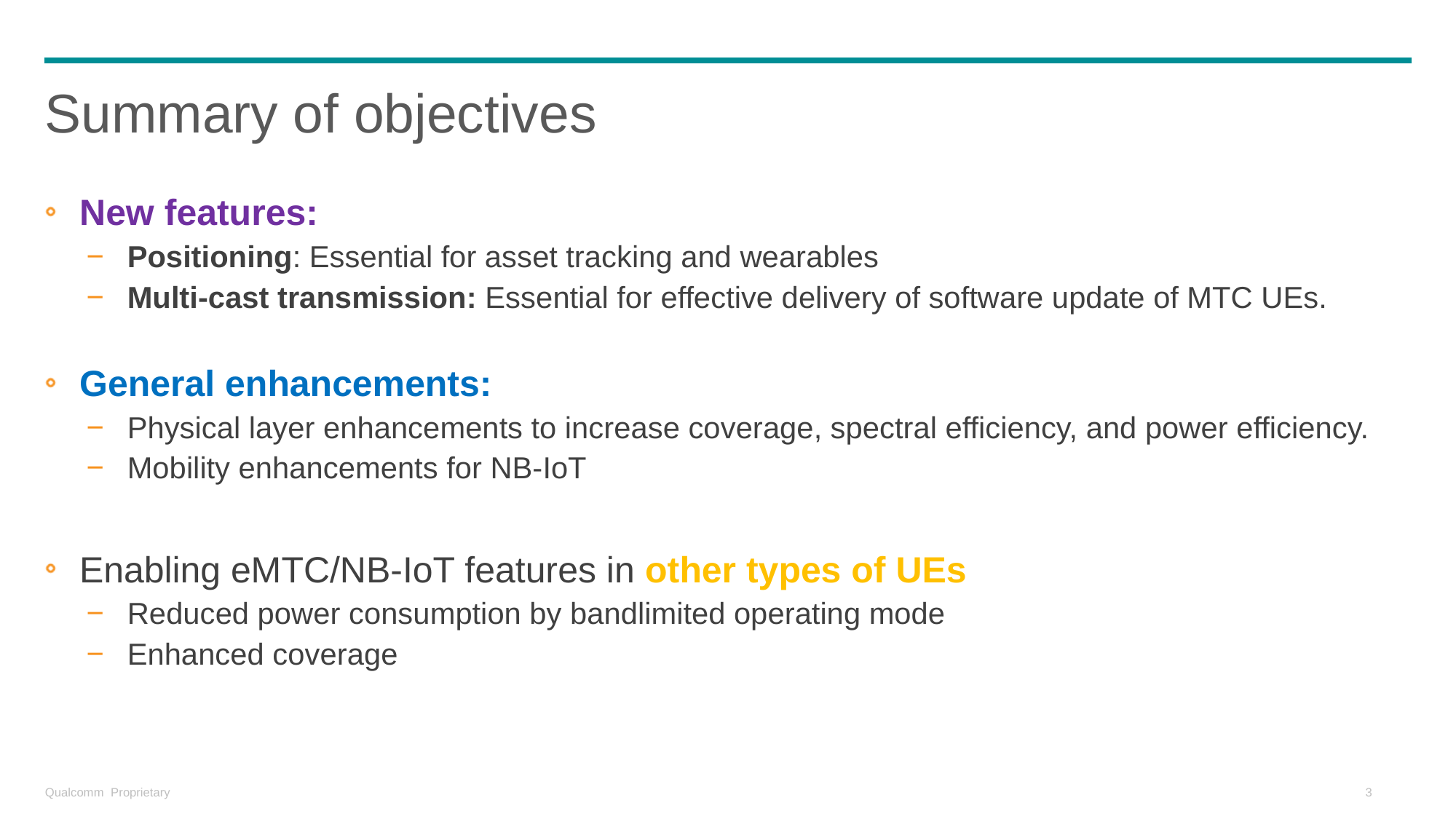

# Summary of objectives
New features:
Positioning: Essential for asset tracking and wearables
Multi-cast transmission: Essential for effective delivery of software update of MTC UEs.

General enhancements:
Physical layer enhancements to increase coverage, spectral efficiency, and power efficiency.
Mobility enhancements for NB-IoT

Enabling eMTC/NB-IoT features in other types of UEs
Reduced power consumption by bandlimited operating mode
Enhanced coverage